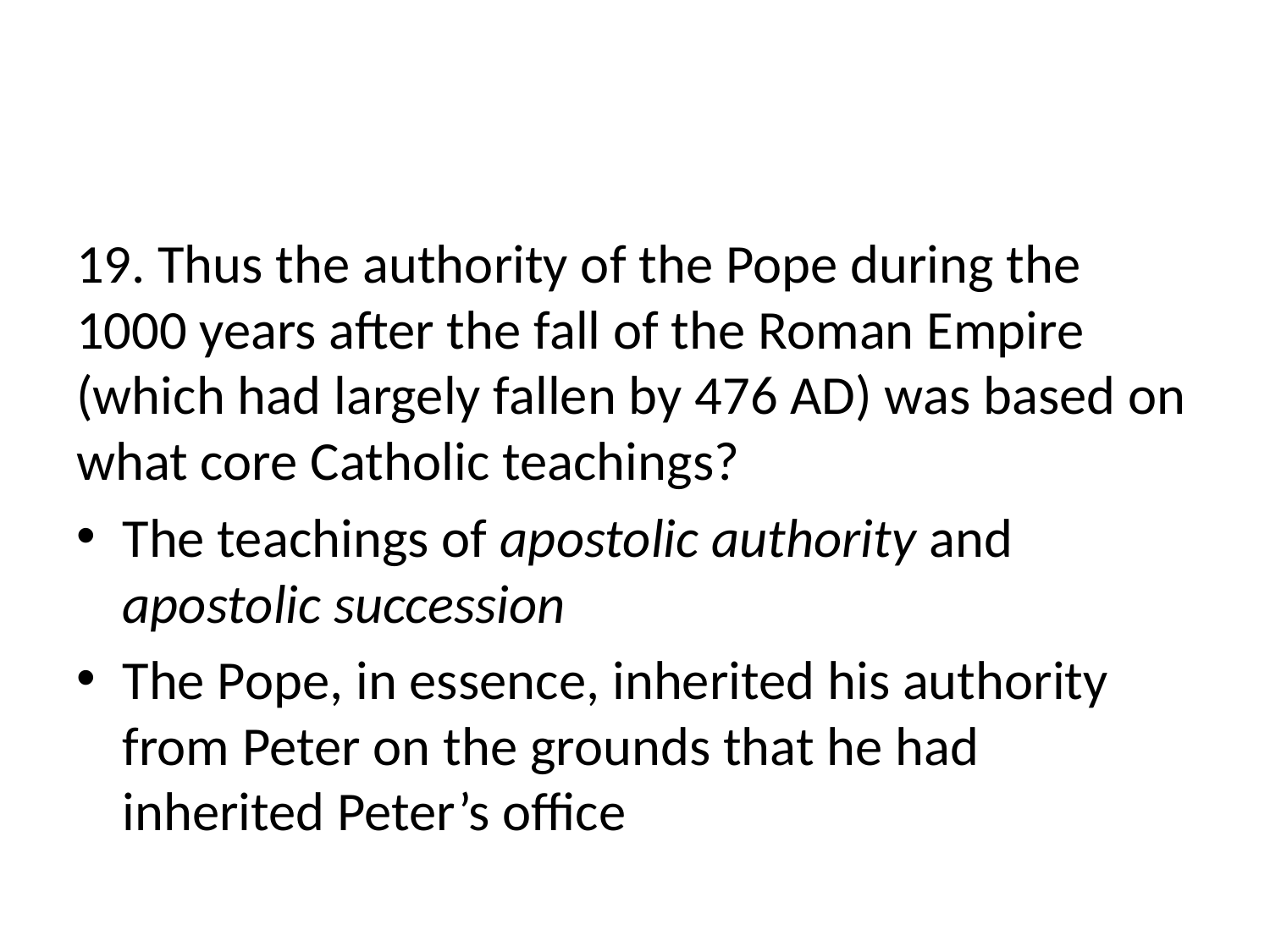

#
19. Thus the authority of the Pope during the 1000 years after the fall of the Roman Empire (which had largely fallen by 476 AD) was based on what core Catholic teachings?
The teachings of apostolic authority and apostolic succession
The Pope, in essence, inherited his authority from Peter on the grounds that he had inherited Peter’s office